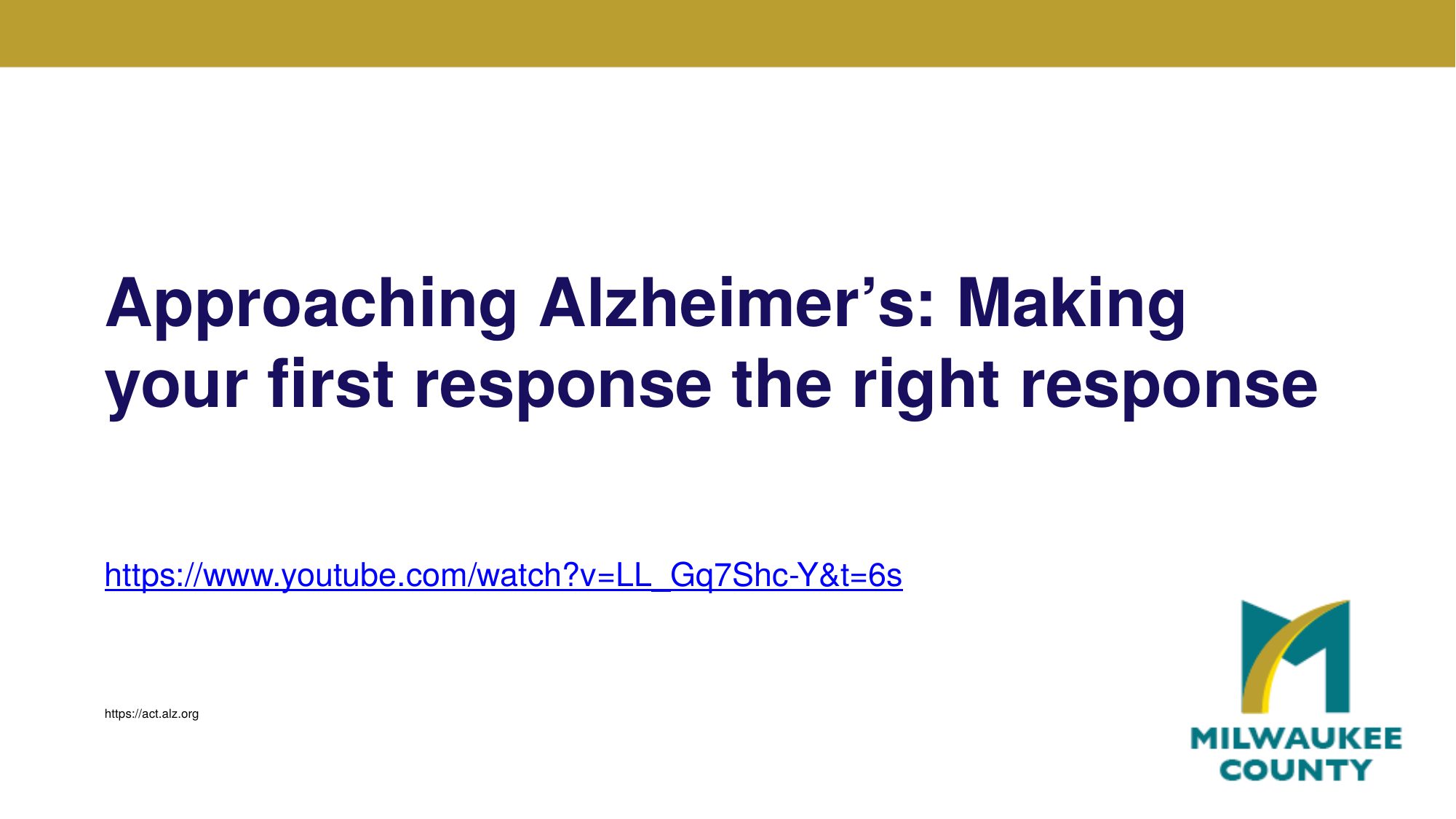

# Approaching Alzheimer’s: Making your first response the right response
https://www.youtube.com/watch?v=LL_Gq7Shc-Y&t=6s

https://act.alz.org